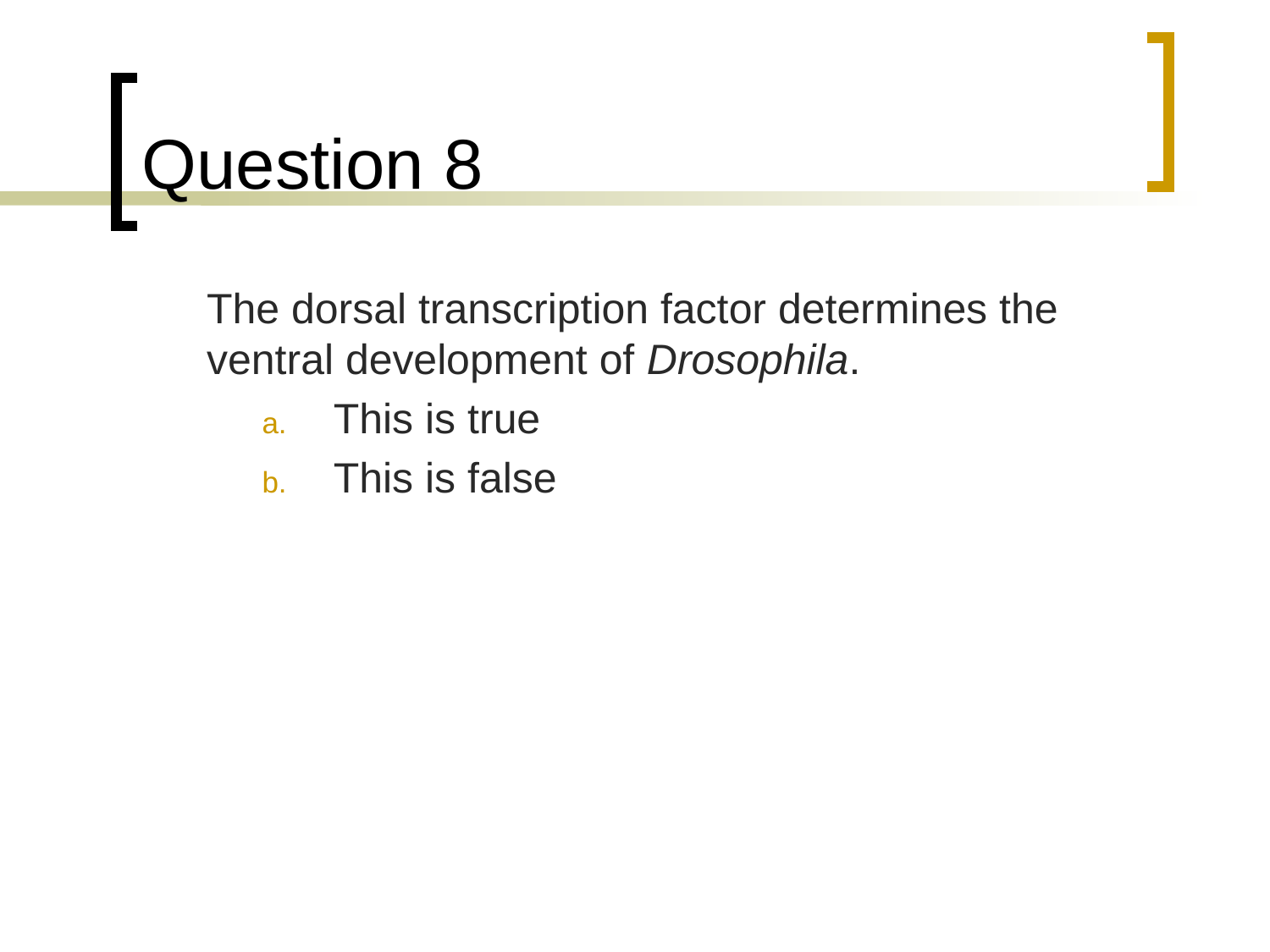

# Question 8
	The dorsal transcription factor determines the ventral development of Drosophila.
This is true
This is false